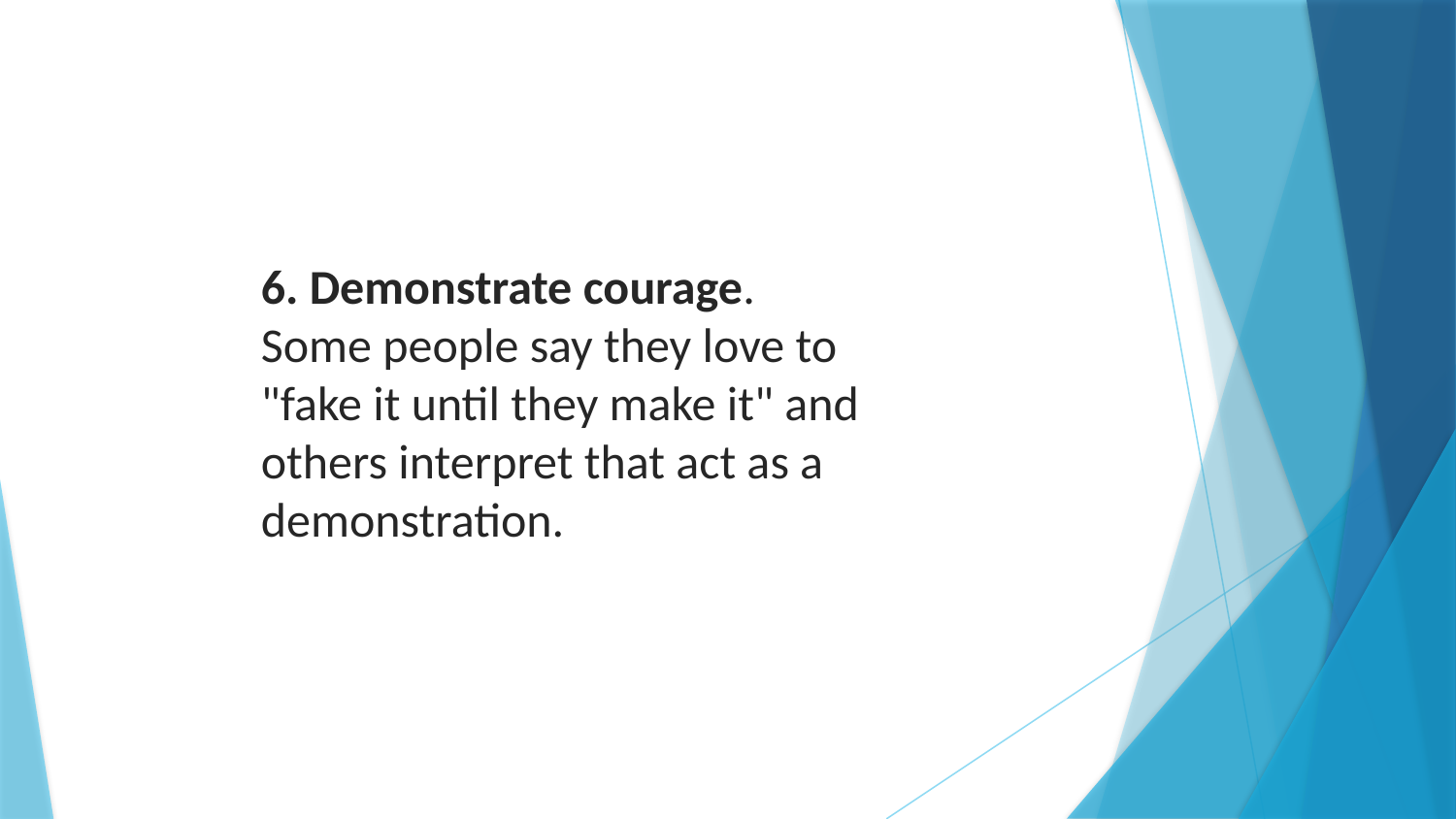

6. Demonstrate courage. Some people say they love to "fake it until they make it" and others interpret that act as a demonstration.